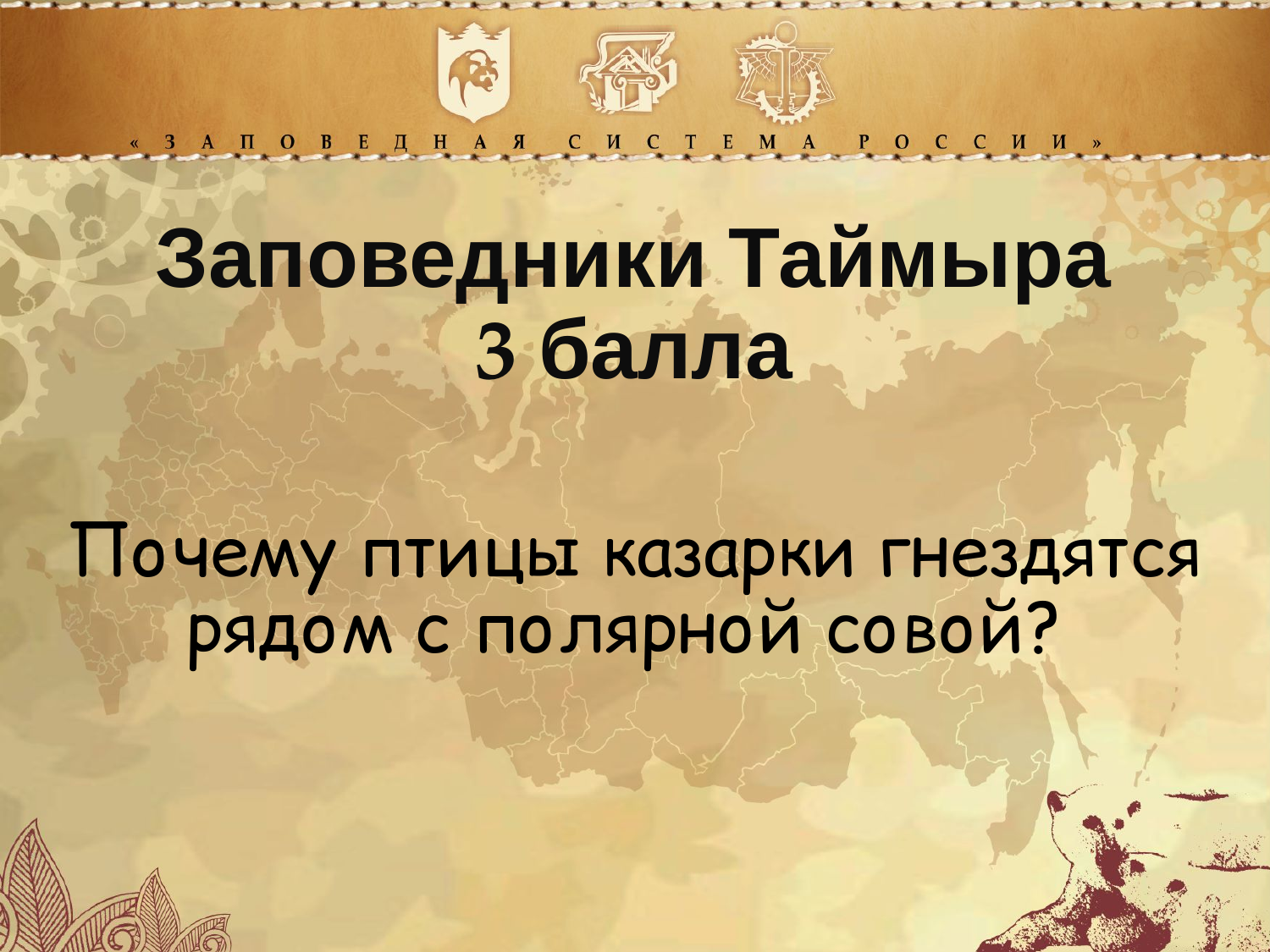

Заповедники Таймыра
3 балла
Почему птицы казарки гнездятся рядом с полярной совой?